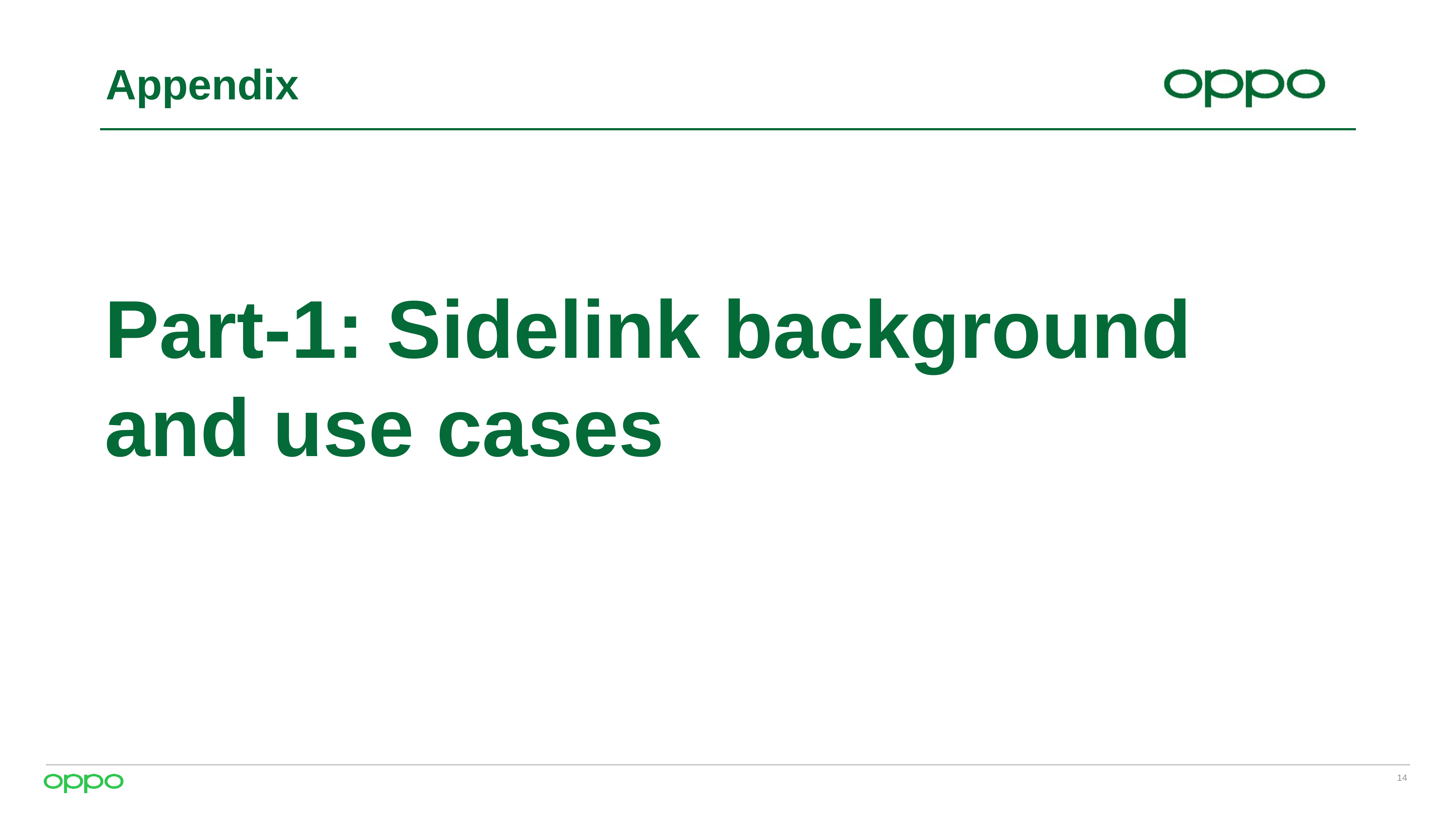

# Appendix
Part-1: Sidelink background and use cases